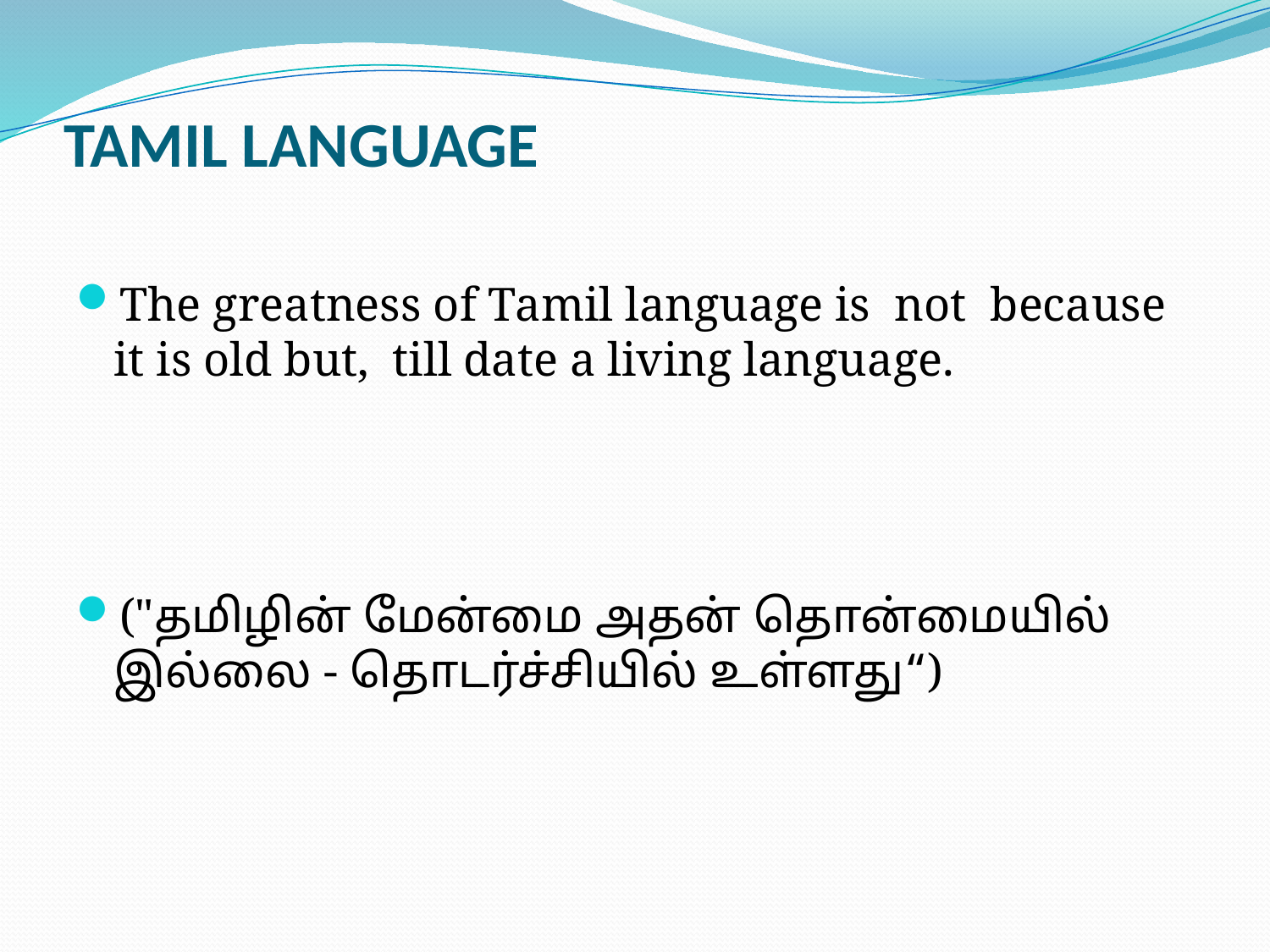

# TAMIL LANGUAGE
The greatness of Tamil language is  not  because it is old but,  till date a living language.

("தமிழின் மேன்மை அதன் தொன்மையில் இல்லை - தொடர்ச்சியில் உள்ளது“)